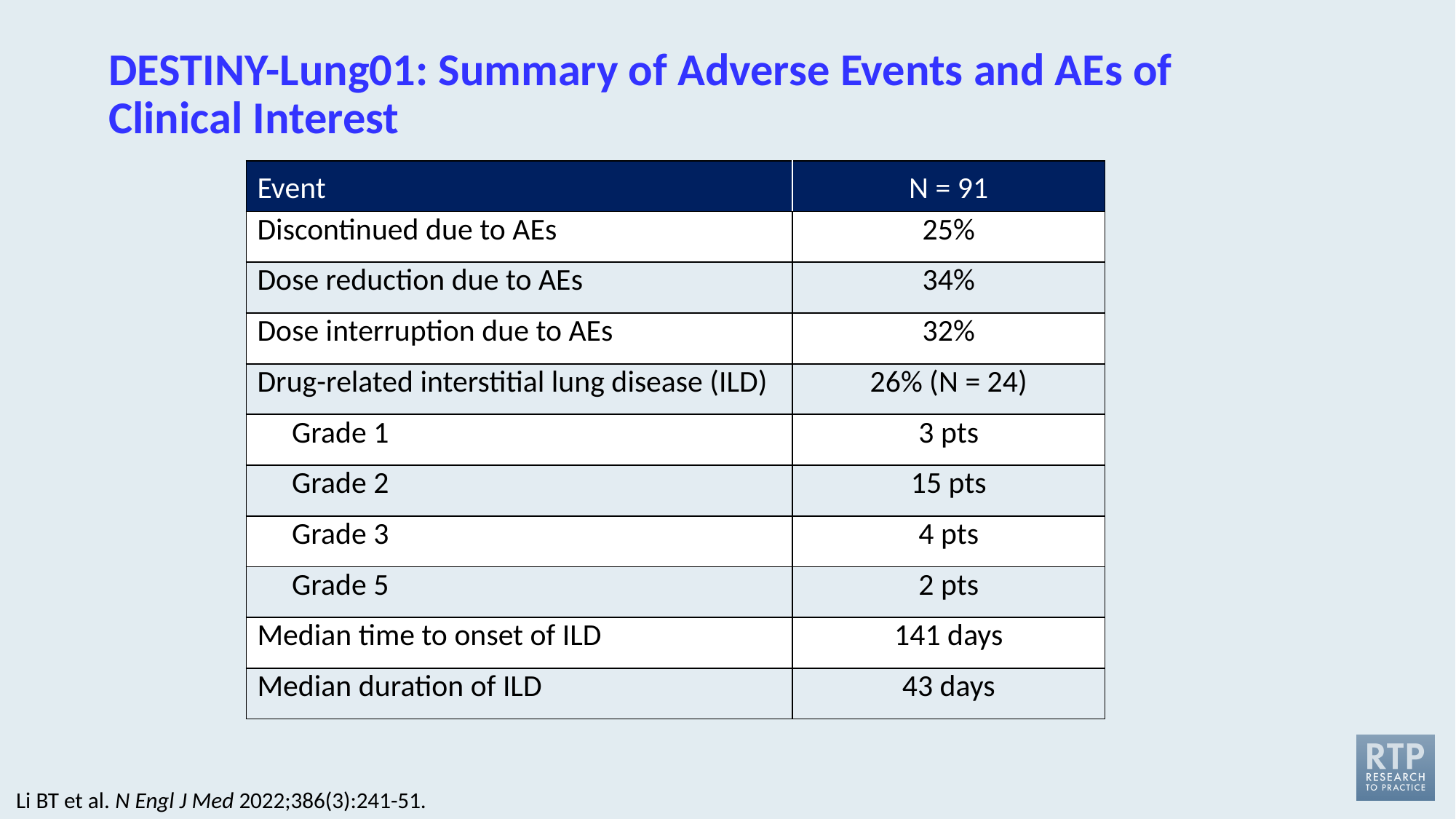

# DESTINY-Lung01: Summary of Adverse Events and AEs of Clinical Interest
| Event | N = 91 |
| --- | --- |
| Discontinued due to AEs | 25% |
| Dose reduction due to AEs | 34% |
| Dose interruption due to AEs | 32% |
| Drug-related interstitial lung disease (ILD) | 26% (N = 24) |
| Grade 1 | 3 pts |
| Grade 2 | 15 pts |
| Grade 3 | 4 pts |
| Grade 5 | 2 pts |
| Median time to onset of ILD | 141 days |
| Median duration of ILD | 43 days |
Li BT et al. N Engl J Med 2022;386(3):241-51.